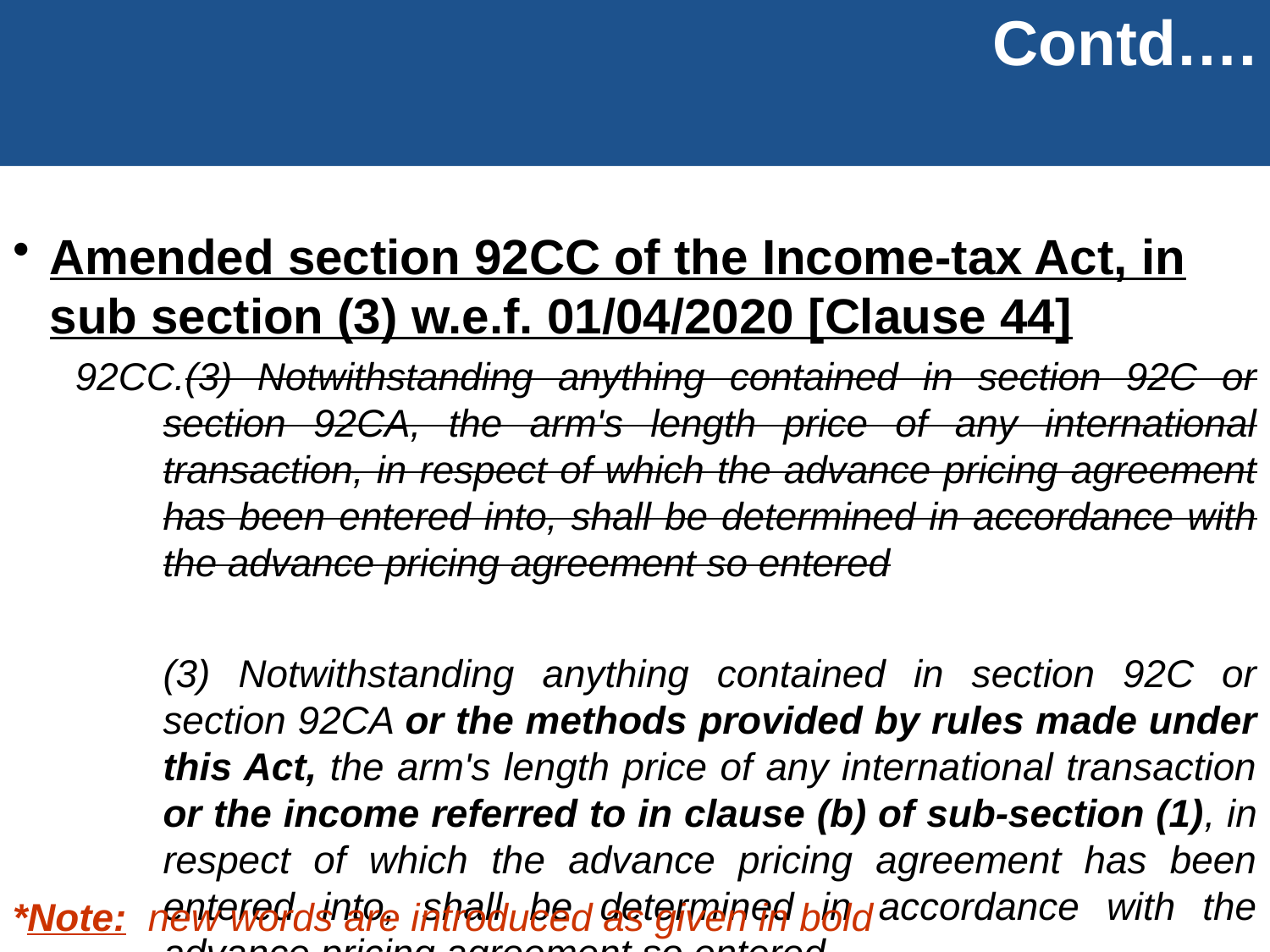

Contd….
Amended section 92CC of the Income-tax Act, in sub section (3) w.e.f. 01/04/2020 [Clause 44]
92CC.(3) Notwithstanding anything contained in section 92C or section 92CA, the arm's length price of any international transaction, in respect of which the advance pricing agreement has been entered into, shall be determined in accordance with the advance pricing agreement so entered

	(3) Notwithstanding anything contained in section 92C or section 92CA or the methods provided by rules made under this Act, the arm's length price of any international transaction or the income referred to in clause (b) of sub-section (1), in respect of which the advance pricing agreement has been entered into, shall be determined in accordance with the advance pricing agreement so entered

*Note:  new words are introduced as given in bold
98